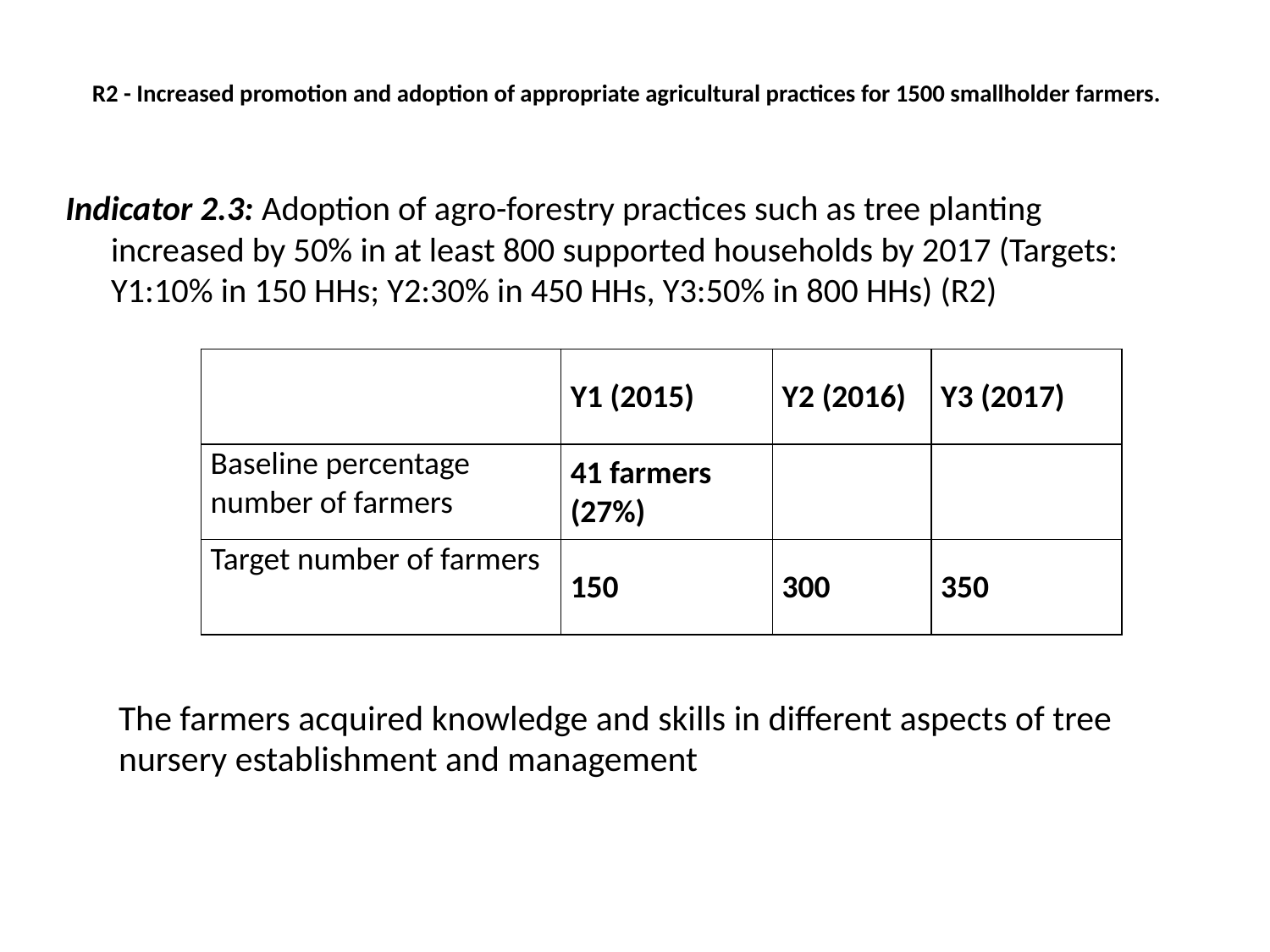

# R2 - Increased promotion and adoption of appropriate agricultural practices for 1500 smallholder farmers.
Indicator 2.3: Adoption of agro-forestry practices such as tree planting increased by 50% in at least 800 supported households by 2017 (Targets: Y1:10% in 150 HHs; Y2:30% in 450 HHs, Y3:50% in 800 HHs) (R2)

|  | Y1 (2015) | Y2 (2016) | Y3 (2017) |
| --- | --- | --- | --- |
| Baseline percentage number of farmers | 41 farmers (27%) |  |  |
| Target number of farmers | 150 | 300 | 350 |
The farmers acquired knowledge and skills in different aspects of tree nursery establishment and management